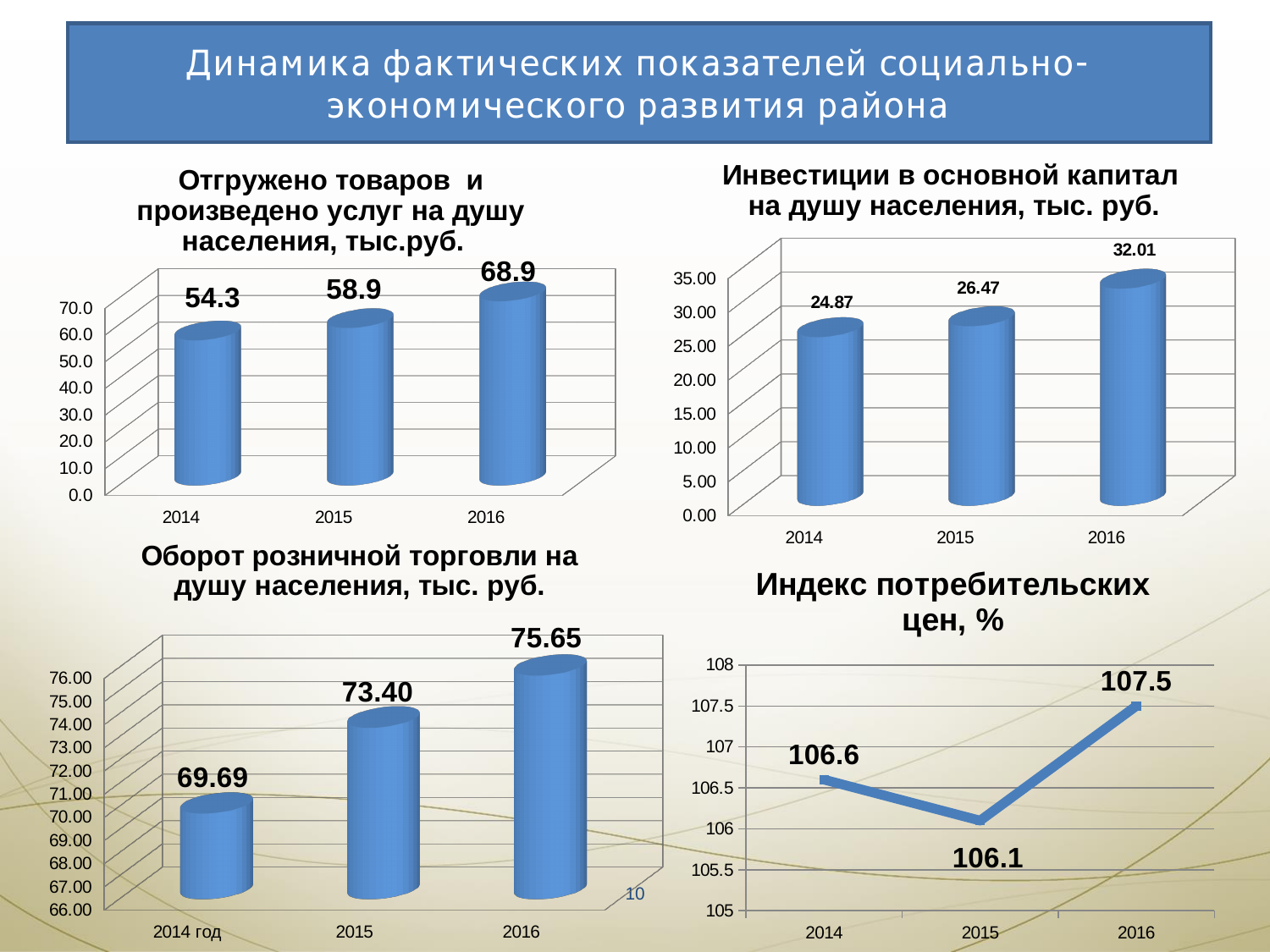

Динамика фактических показателей социально-экономического развития района

[unsupported chart]

[unsupported chart]

[unsupported chart]

### Chart: Индекс потребительских цен, %

| Category | Индекс потребительских цен |
|---|---|
| 2014 | 106.6 |
| 2015 | 106.1 |
| 2016 | 107.5 |
10